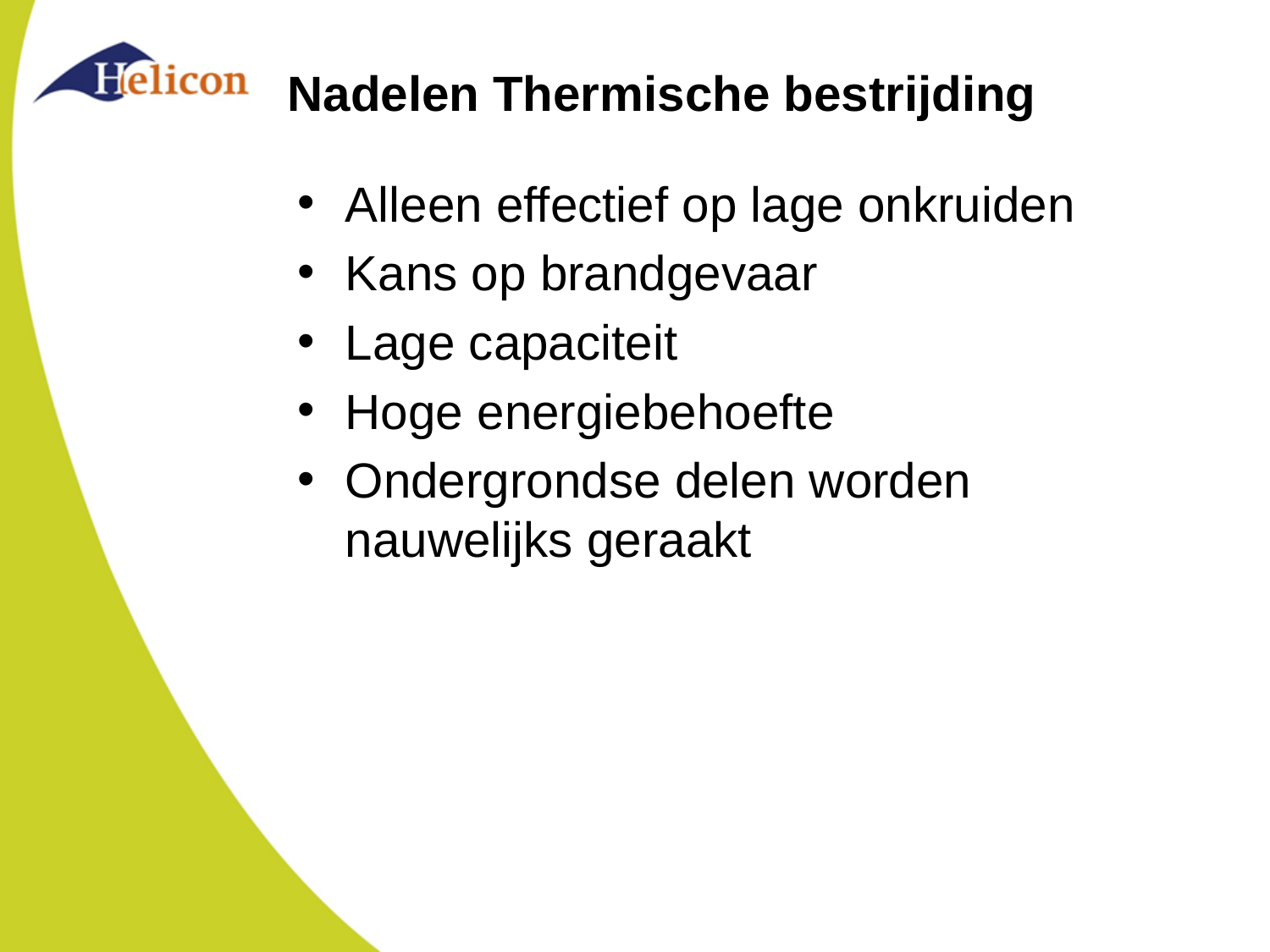

# Nadelen Thermische bestrijding
Alleen effectief op lage onkruiden
Kans op brandgevaar
Lage capaciteit
Hoge energiebehoefte
Ondergrondse delen worden nauwelijks geraakt